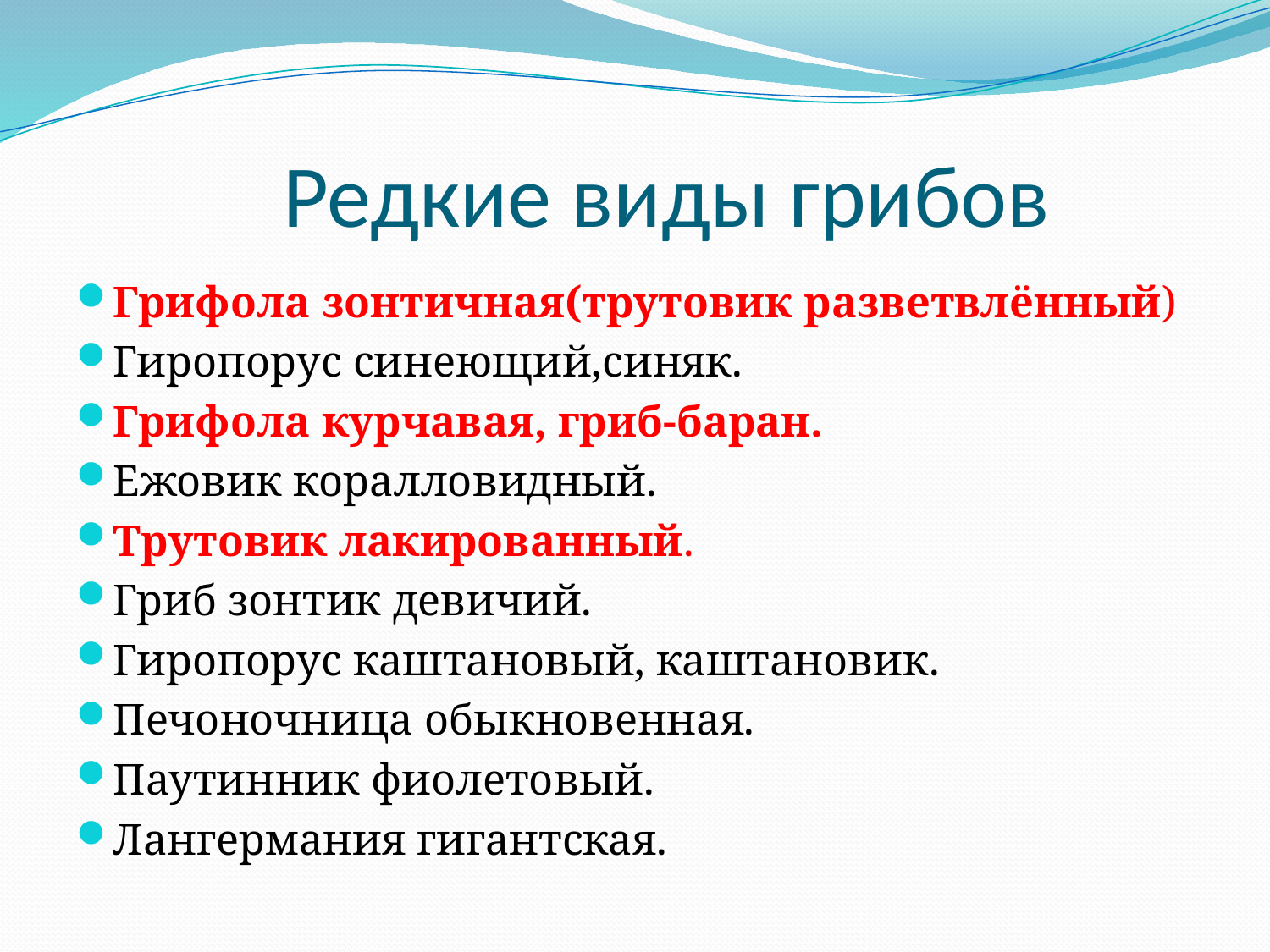

# Редкие виды грибов
Грифола зонтичная(трутовик разветвлённый)
Гиропорус синеющий,синяк.
Грифола курчавая, гриб-баран.
Ежовик коралловидный.
Трутовик лакированный.
Гриб зонтик девичий.
Гиропорус каштановый, каштановик.
Печоночница обыкновенная.
Паутинник фиолетовый.
Лангермания гигантская.